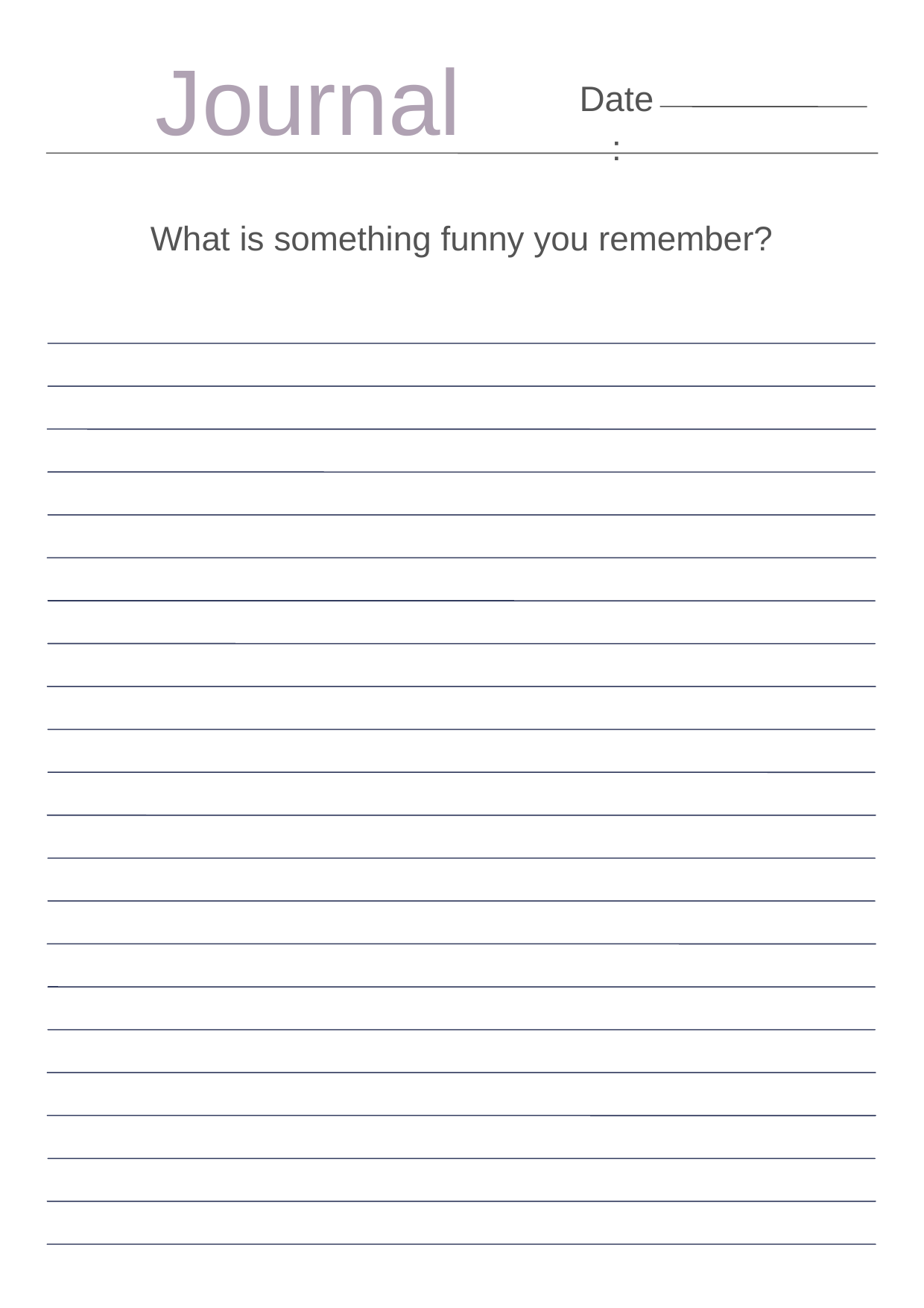

Journal
Date:

What is something funny you remember?